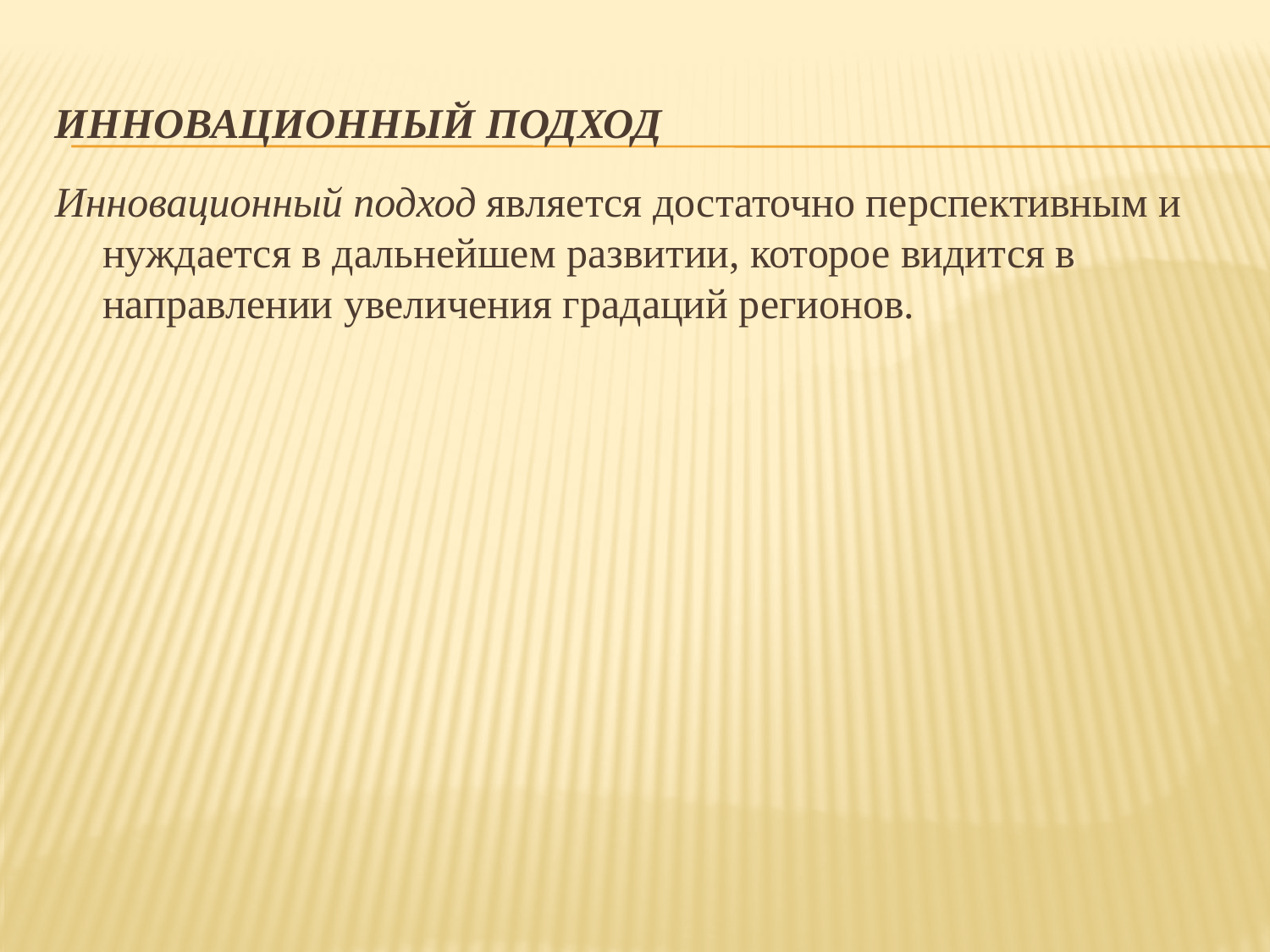

# Инновационный подход
Инновационный подход является достаточно перспективным и нуждается в дальнейшем развитии, которое видится в направлении увеличения градаций регионов.